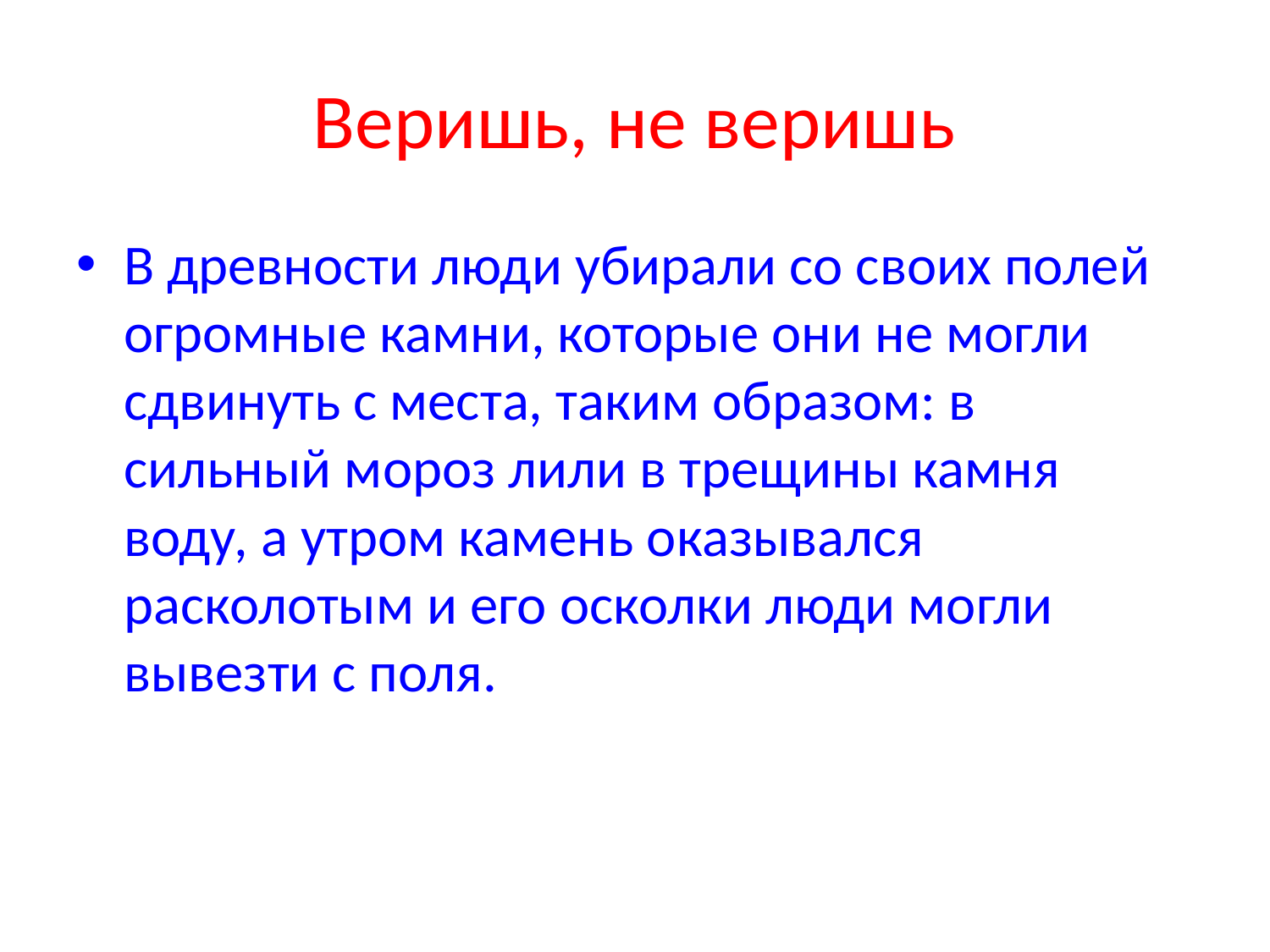

# Веришь, не веришь
В древности люди убирали со своих полей огромные камни, которые они не могли сдвинуть с места, таким образом: в сильный мороз лили в трещины камня воду, а утром камень оказывался расколотым и его осколки люди могли вывезти с поля.